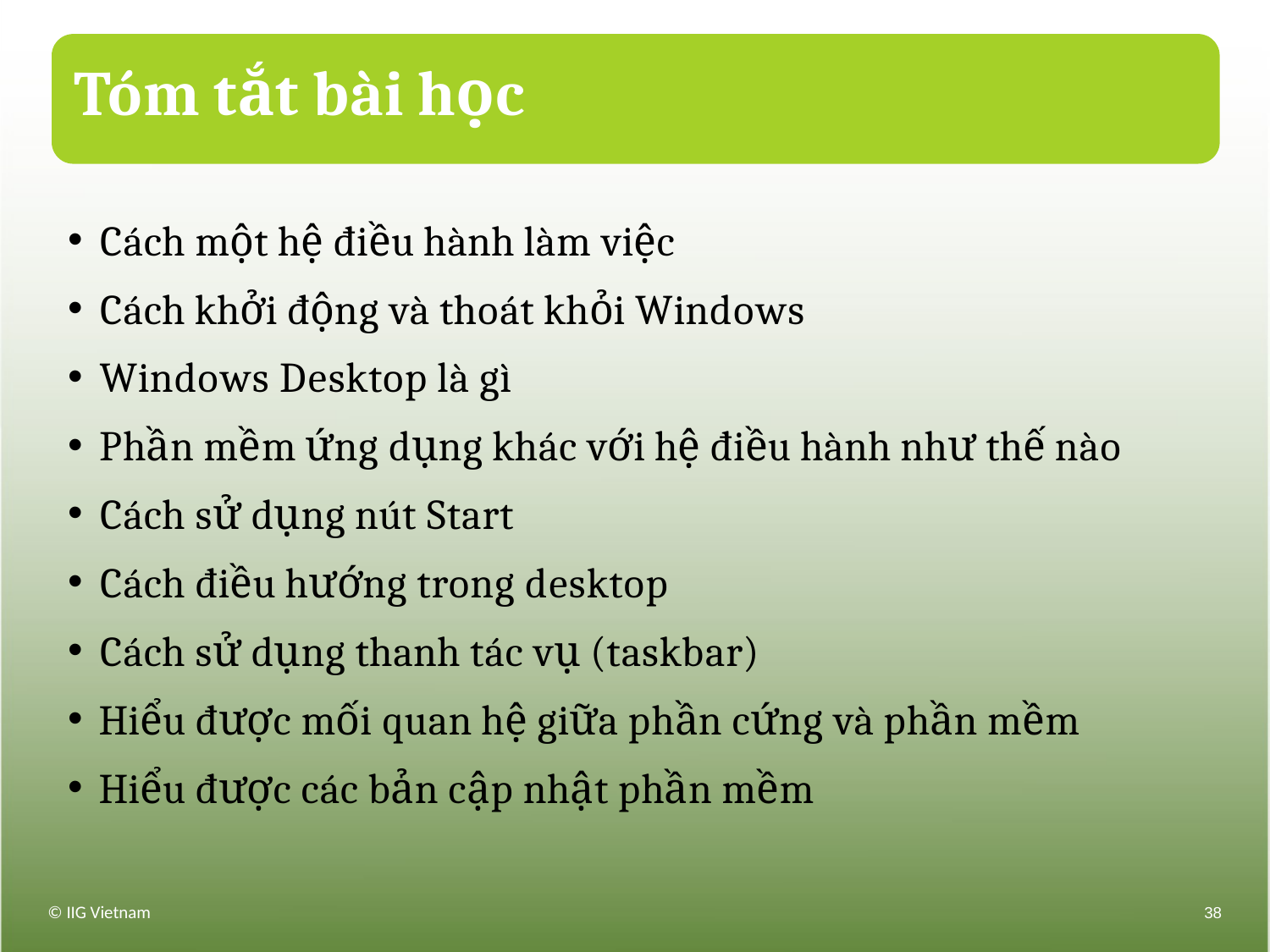

# Tóm tắt bài học
Cách một hệ điều hành làm việc
Cách khởi động và thoát khỏi Windows
Windows Desktop là gì
Phần mềm ứng dụng khác với hệ điều hành như thế nào
Cách sử dụng nút Start
Cách điều hướng trong desktop
Cách sử dụng thanh tác vụ (taskbar)
Hiểu được mối quan hệ giữa phần cứng và phần mềm
Hiểu được các bản cập nhật phần mềm
© IIG Vietnam
38